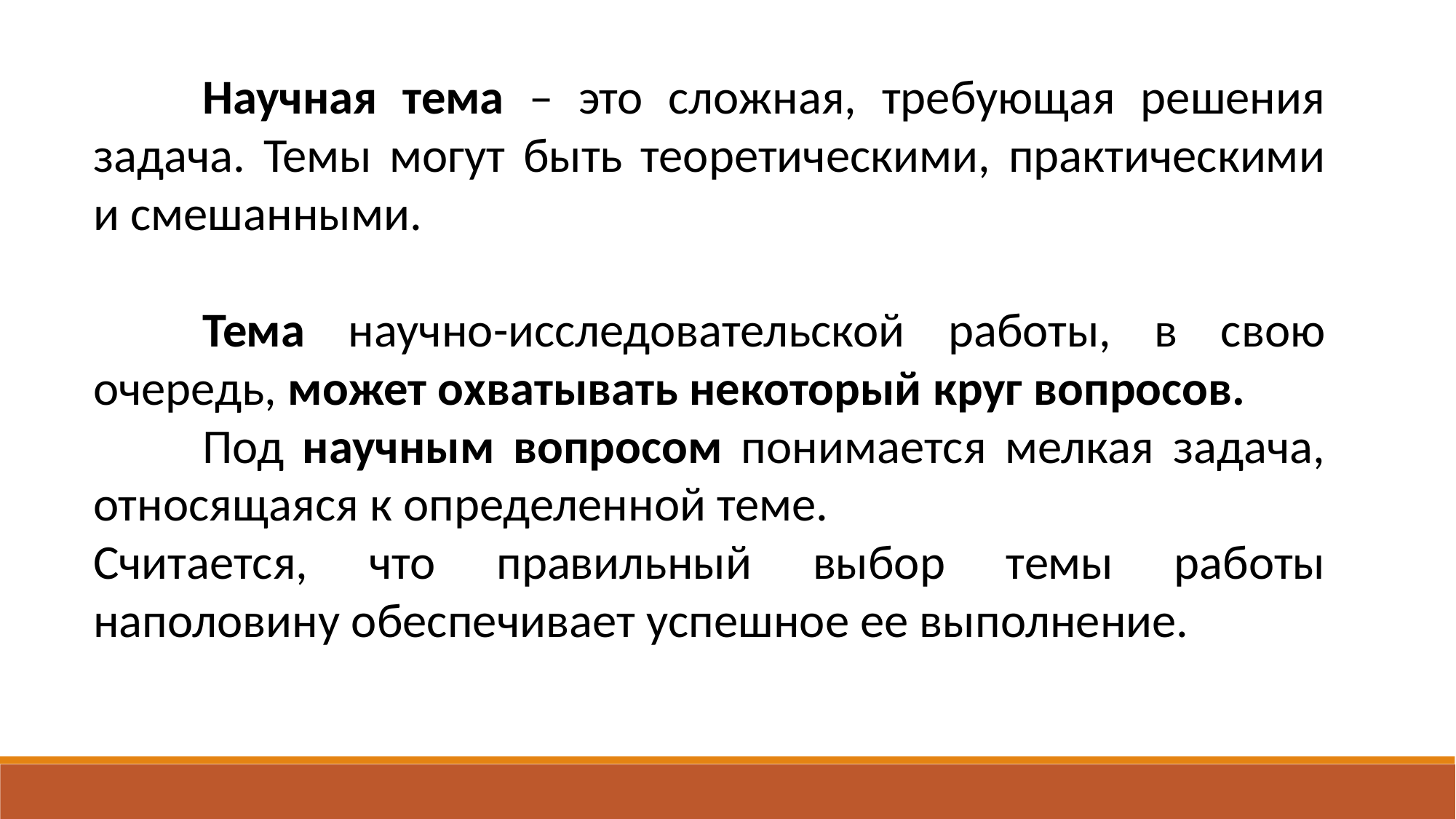

Научная тема – это сложная, требующая решения задача. Темы могут быть теоретическими, практическими и смешанными.

	Тема научно-исследовательской работы, в свою очередь, может охватывать некоторый круг вопросов.
	Под научным вопросом понимается мелкая задача, относящаяся к определенной теме.
Считается, что правильный выбор темы работы наполовину обеспечивает успешное ее выполнение.